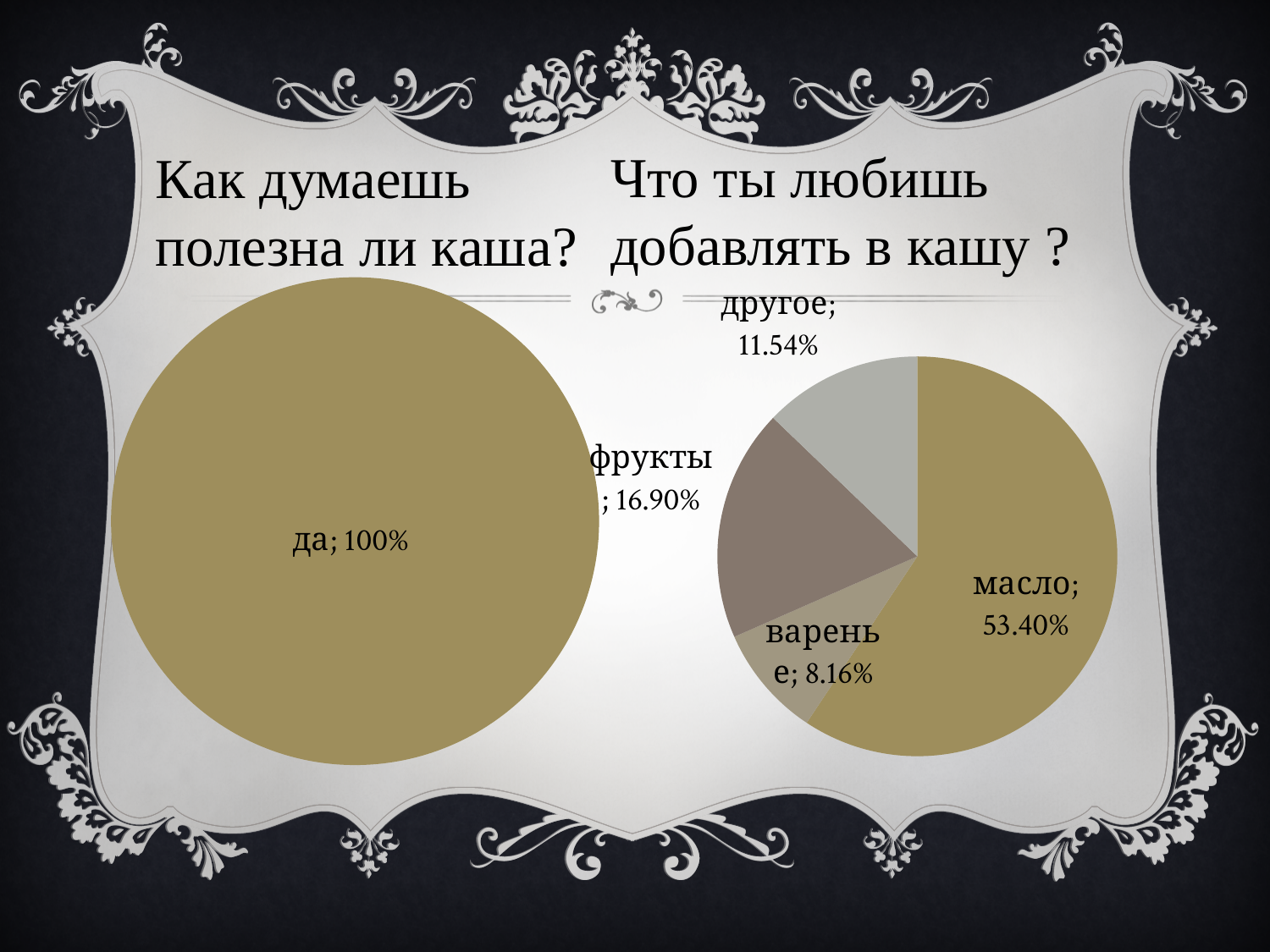

Что ты любишь добавлять в кашу ?

Как думаешь полезна ли каша?

### Chart

| Category | Полезна ли |
|---|---|
| да | 1.0 |

### Chart

| Category | добавки |
|---|---|
| масло | 0.534 |
| варенье | 0.0816 |
| фрукты | 0.169 |
| другое | 0.1154 |